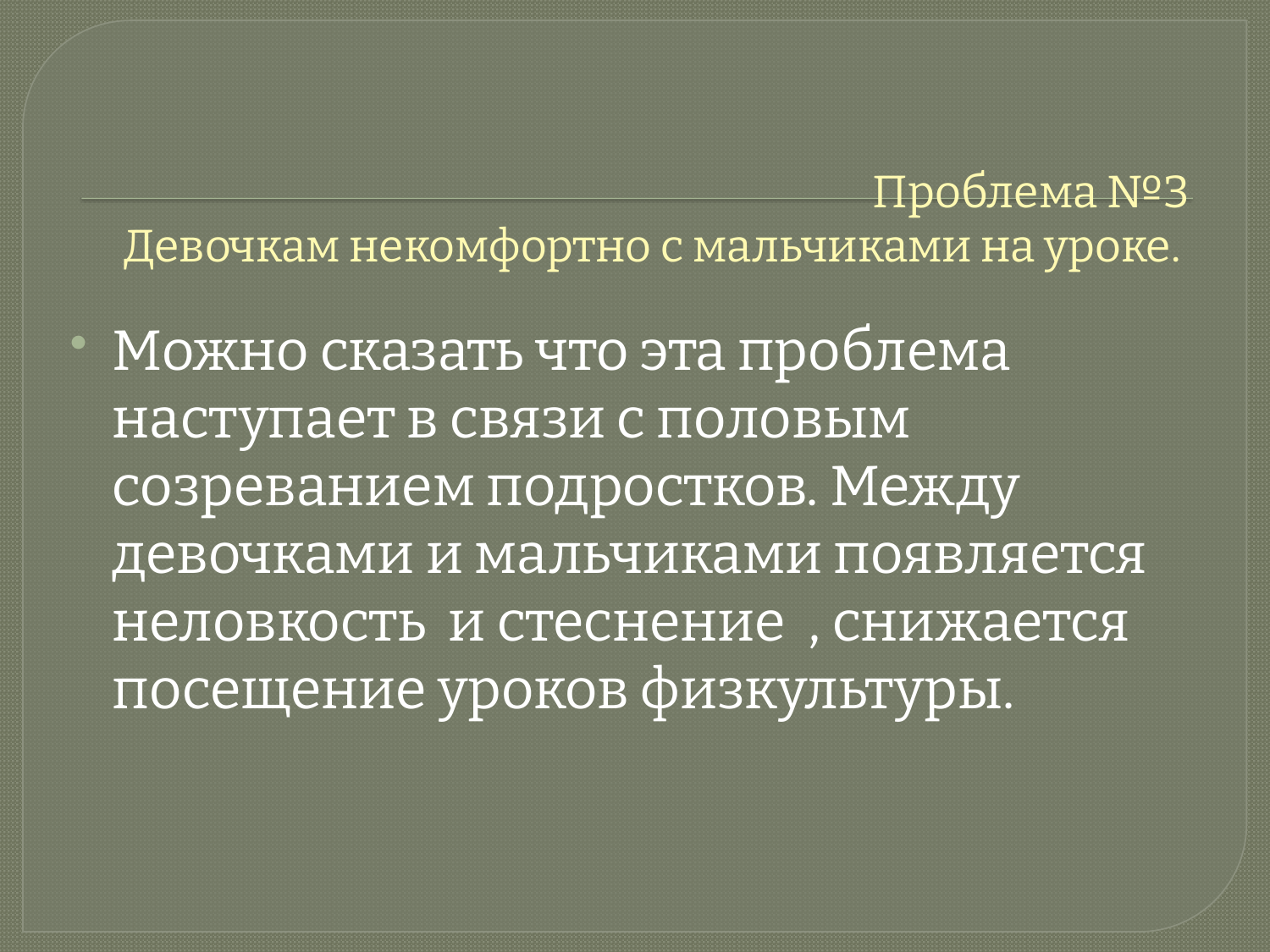

# Проблема №3 Девочкам некомфортно с мальчиками на уроке.
Можно сказать что эта проблема  наступает в связи с половым созреванием подростков. Между девочками и мальчиками появляется неловкость  и стеснение  , снижается посещение уроков физкультуры.